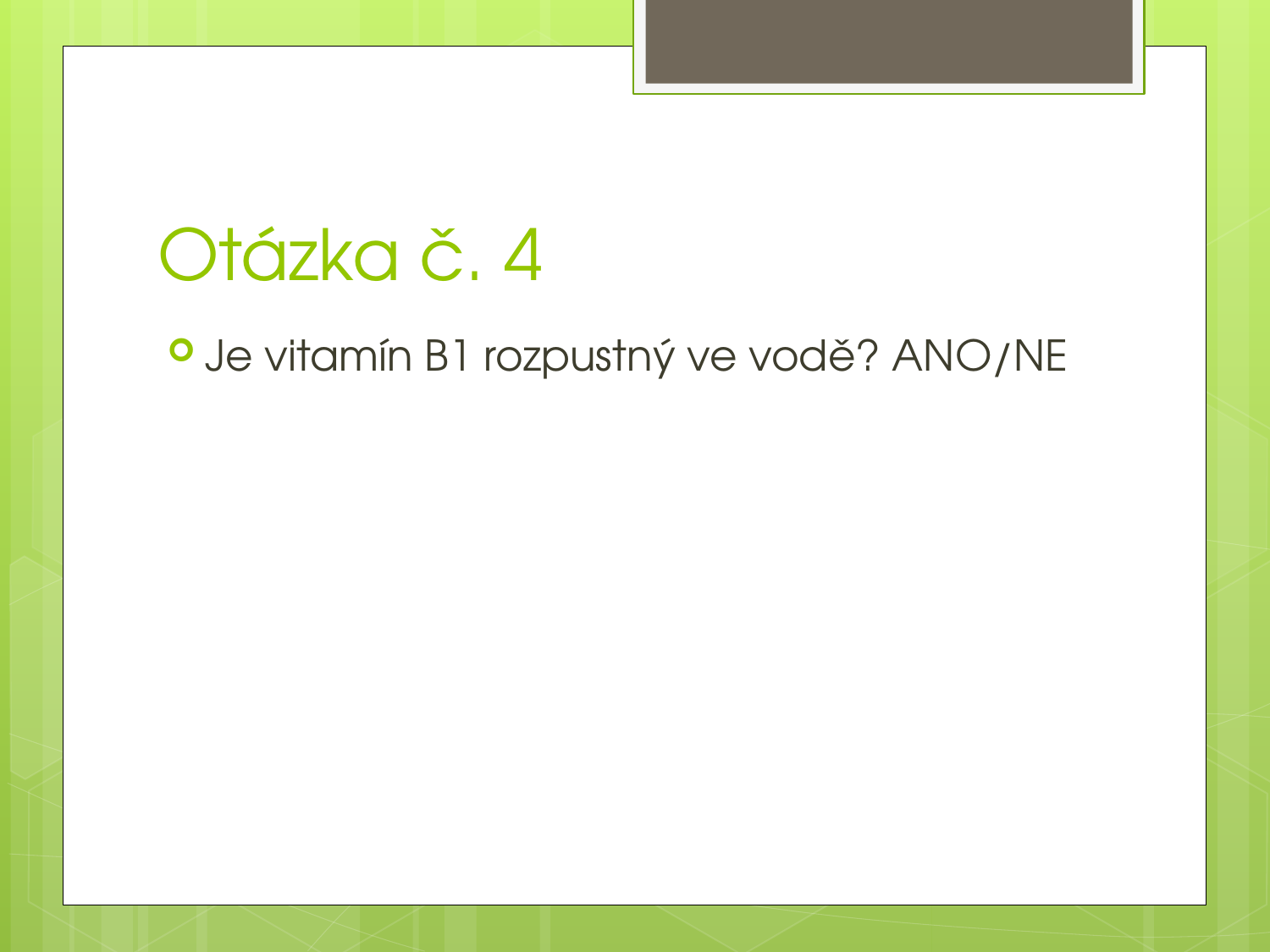

# Otázka č. 4
Je vitamín B1 rozpustný ve vodě? ANO/NE